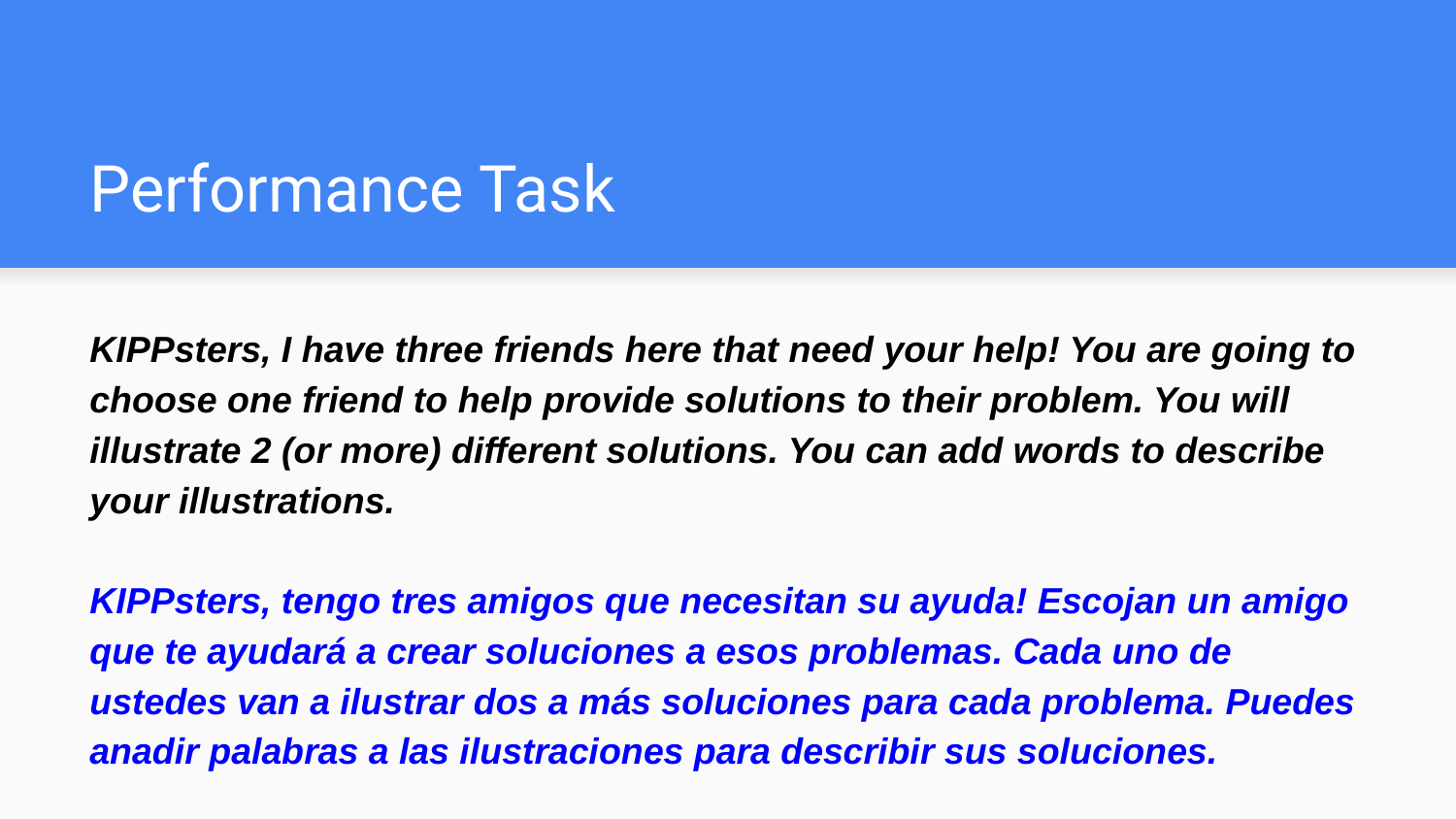

# Performance Task
KIPPsters, I have three friends here that need your help! You are going to choose one friend to help provide solutions to their problem. You will illustrate 2 (or more) different solutions. You can add words to describe your illustrations.

KIPPsters, tengo tres amigos que necesitan su ayuda! Escojan un amigo que te ayudará a crear soluciones a esos problemas. Cada uno de ustedes van a ilustrar dos a más soluciones para cada problema. Puedes anadir palabras a las ilustraciones para describir sus soluciones.